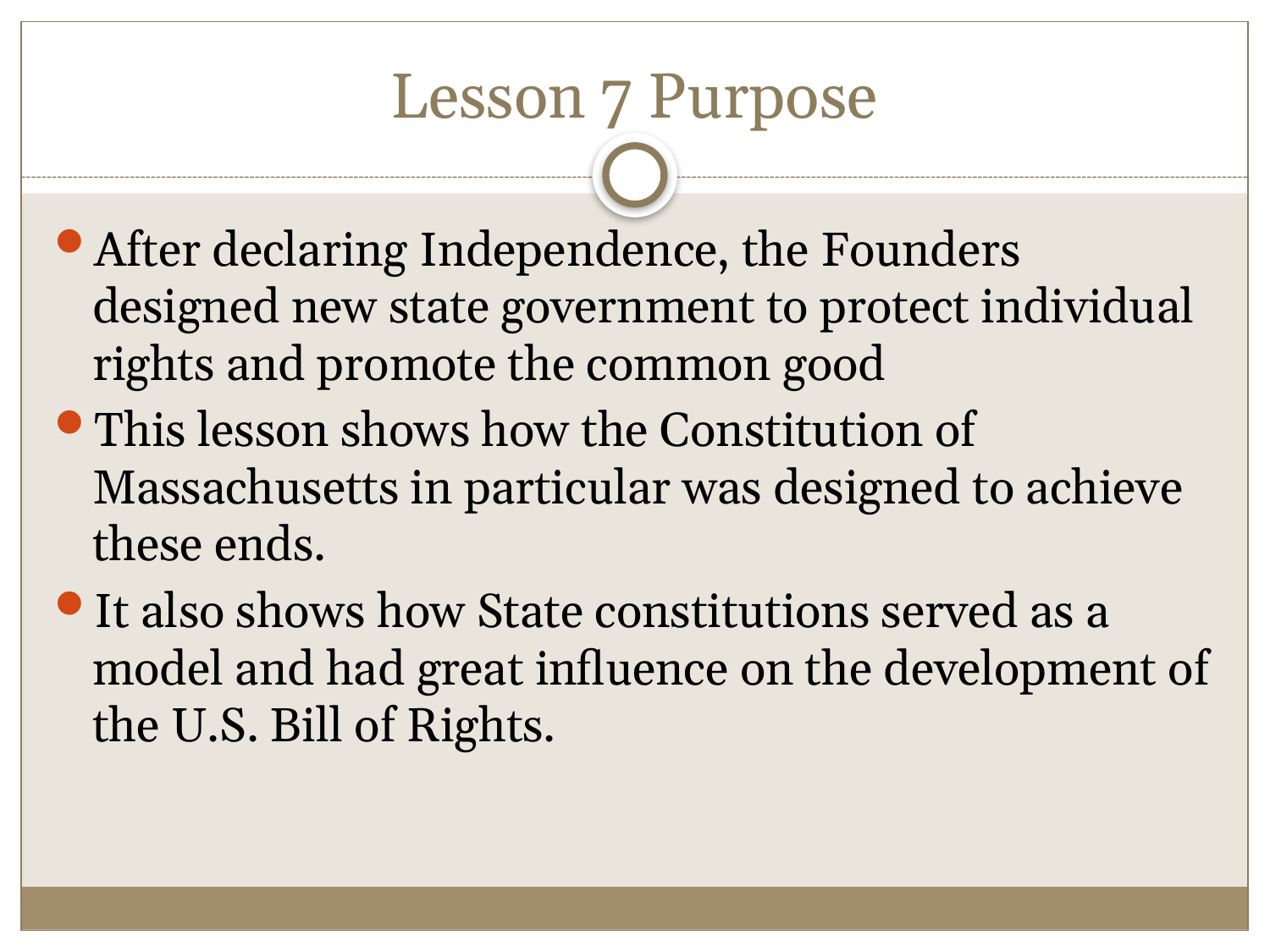

# Lesson 7 Purpose
After declaring Independence, the Founders designed new state government to protect individual rights and promote the common good
This lesson shows how the Constitution of Massachusetts in particular was designed to achieve these ends.
It also shows how State constitutions served as a model and had great influence on the development of the U.S. Bill of Rights.